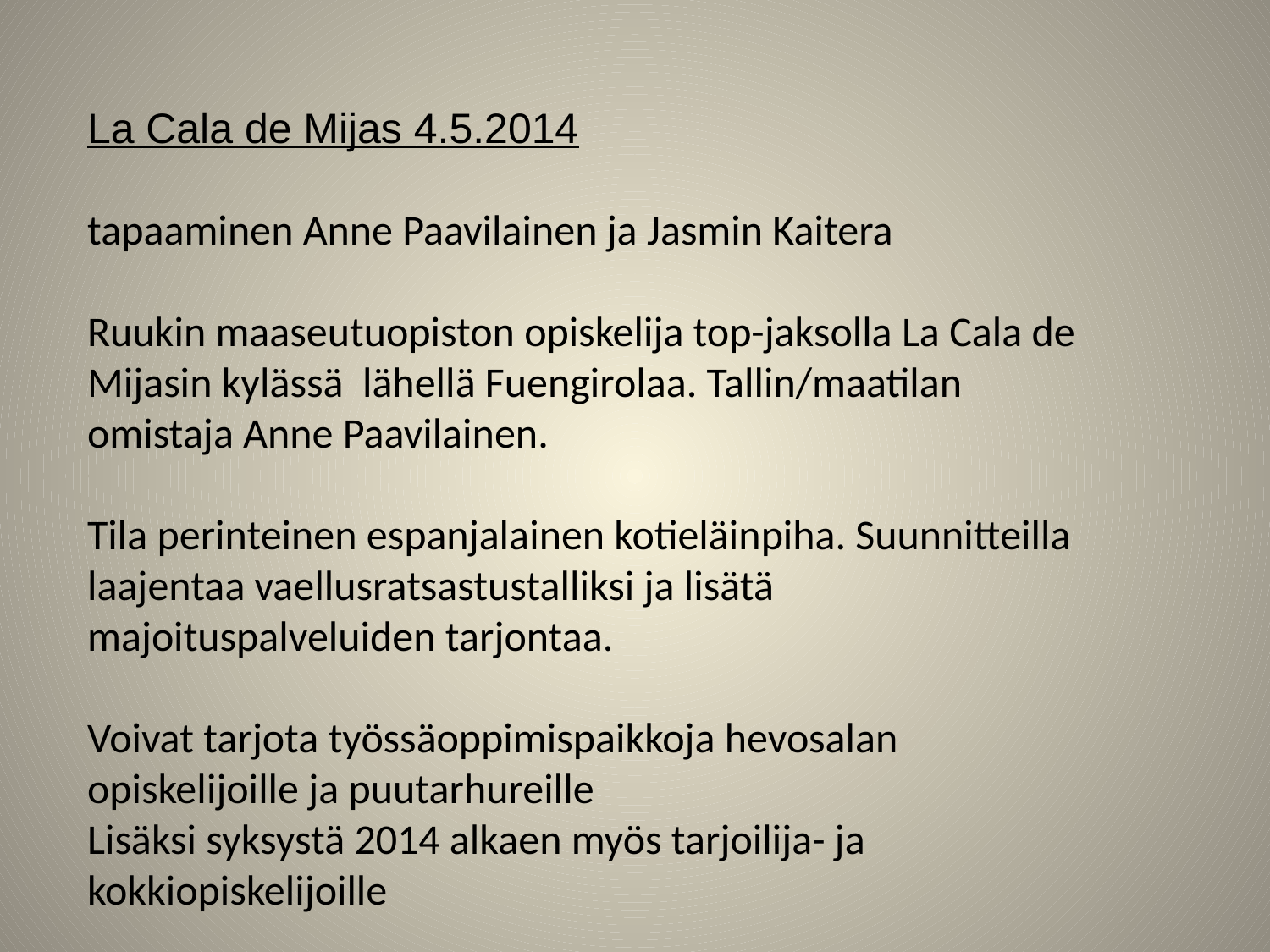

La Cala de Mijas 4.5.2014

tapaaminen Anne Paavilainen ja Jasmin Kaitera
Ruukin maaseutuopiston opiskelija top-jaksolla La Cala de Mijasin kylässä  lähellä Fuengirolaa. Tallin/maatilan omistaja Anne Paavilainen.

Tila perinteinen espanjalainen kotieläinpiha. Suunnitteilla laajentaa vaellusratsastustalliksi ja lisätä majoituspalveluiden tarjontaa.

Voivat tarjota työssäoppimispaikkoja hevosalan opiskelijoille ja puutarhureille
Lisäksi syksystä 2014 alkaen myös tarjoilija- ja kokkiopiskelijoille